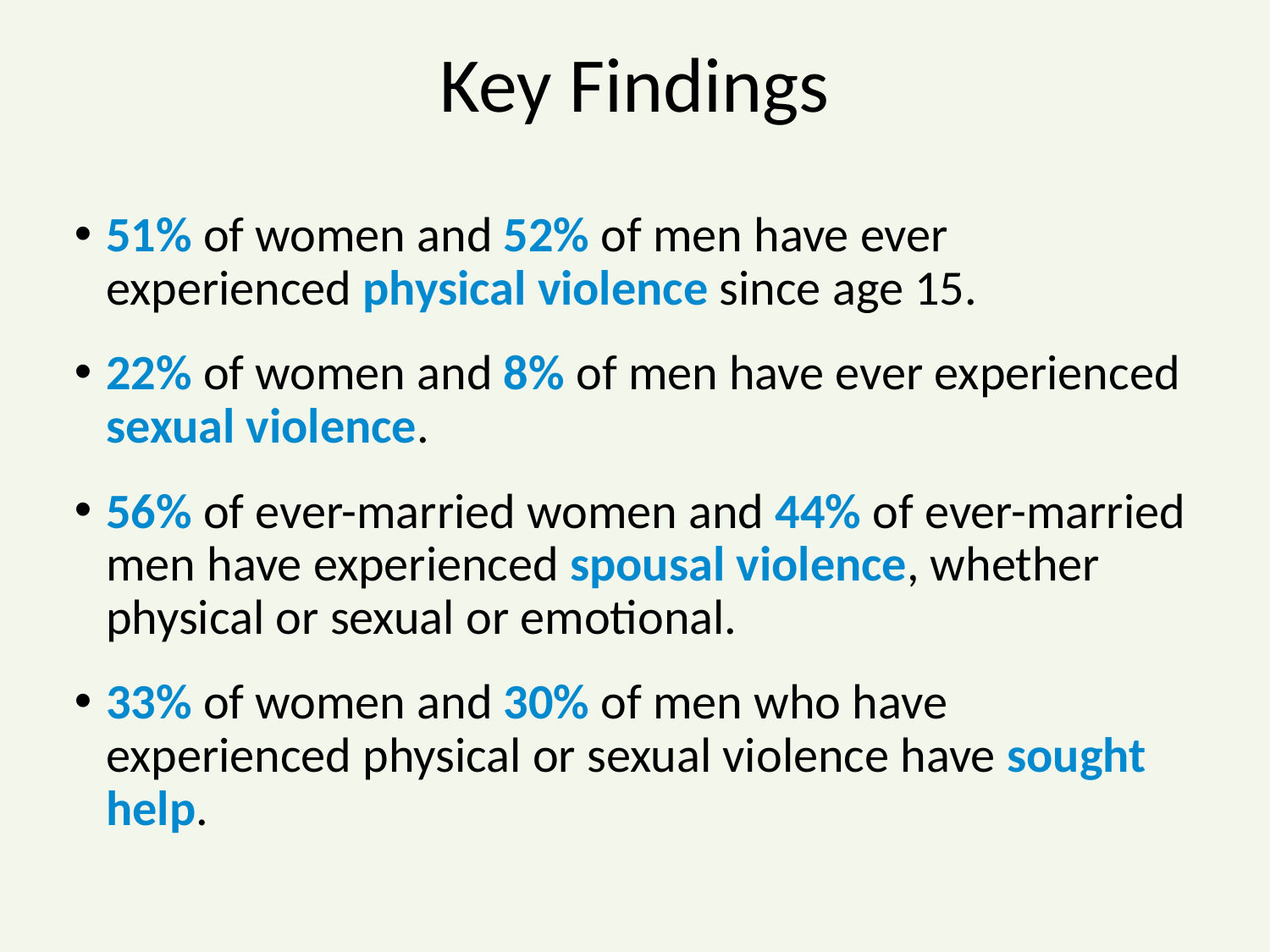

# Key Findings
51% of women and 52% of men have ever experienced physical violence since age 15.
22% of women and 8% of men have ever experienced sexual violence.
56% of ever-married women and 44% of ever-married men have experienced spousal violence, whether physical or sexual or emotional.
33% of women and 30% of men who have experienced physical or sexual violence have sought help.